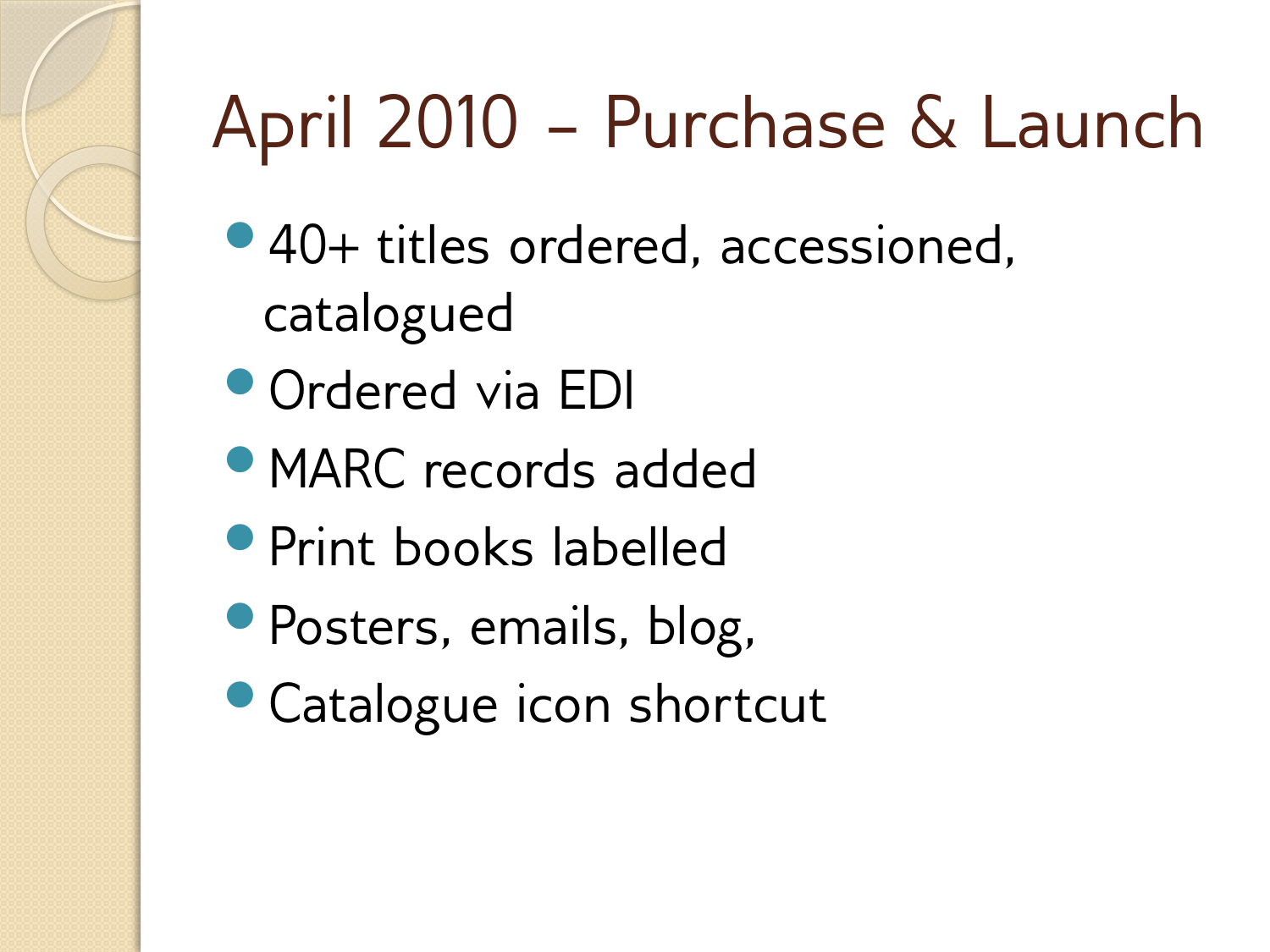

# April 2010 – Purchase & Launch
40+ titles ordered, accessioned, catalogued
Ordered via EDI
MARC records added
Print books labelled
Posters, emails, blog,
Catalogue icon shortcut